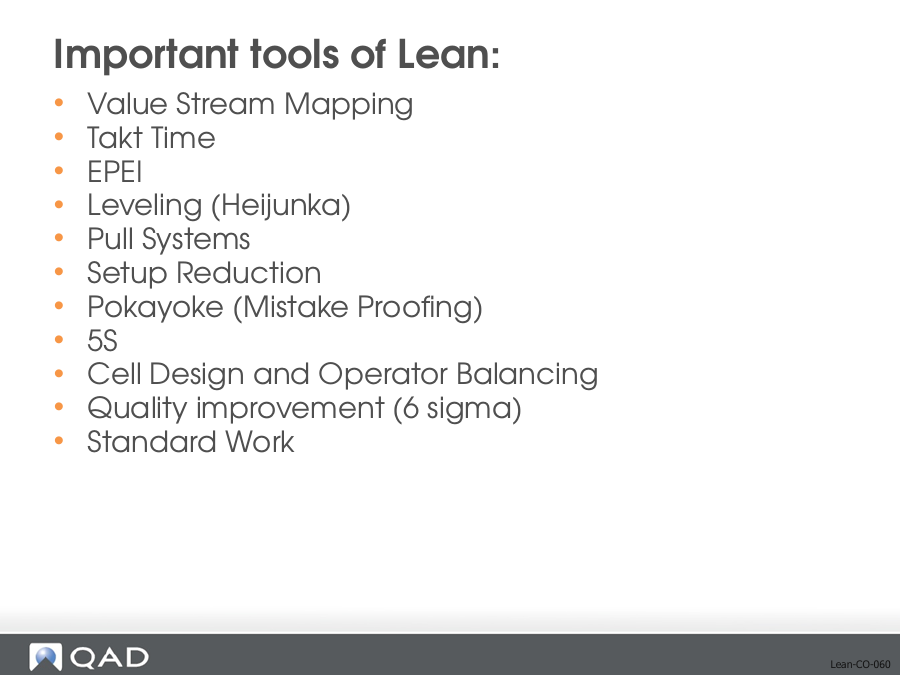

# Important tools of Lean:
Value Stream Mapping
Takt Time
EPEI
Leveling (Heijunka)
Pull Systems
Setup Reduction
Pokayoke (Mistake Proofing)
5S
Cell Design and Operator Balancing
Quality improvement (6 sigma)
Standard Work
Lean-CO-060